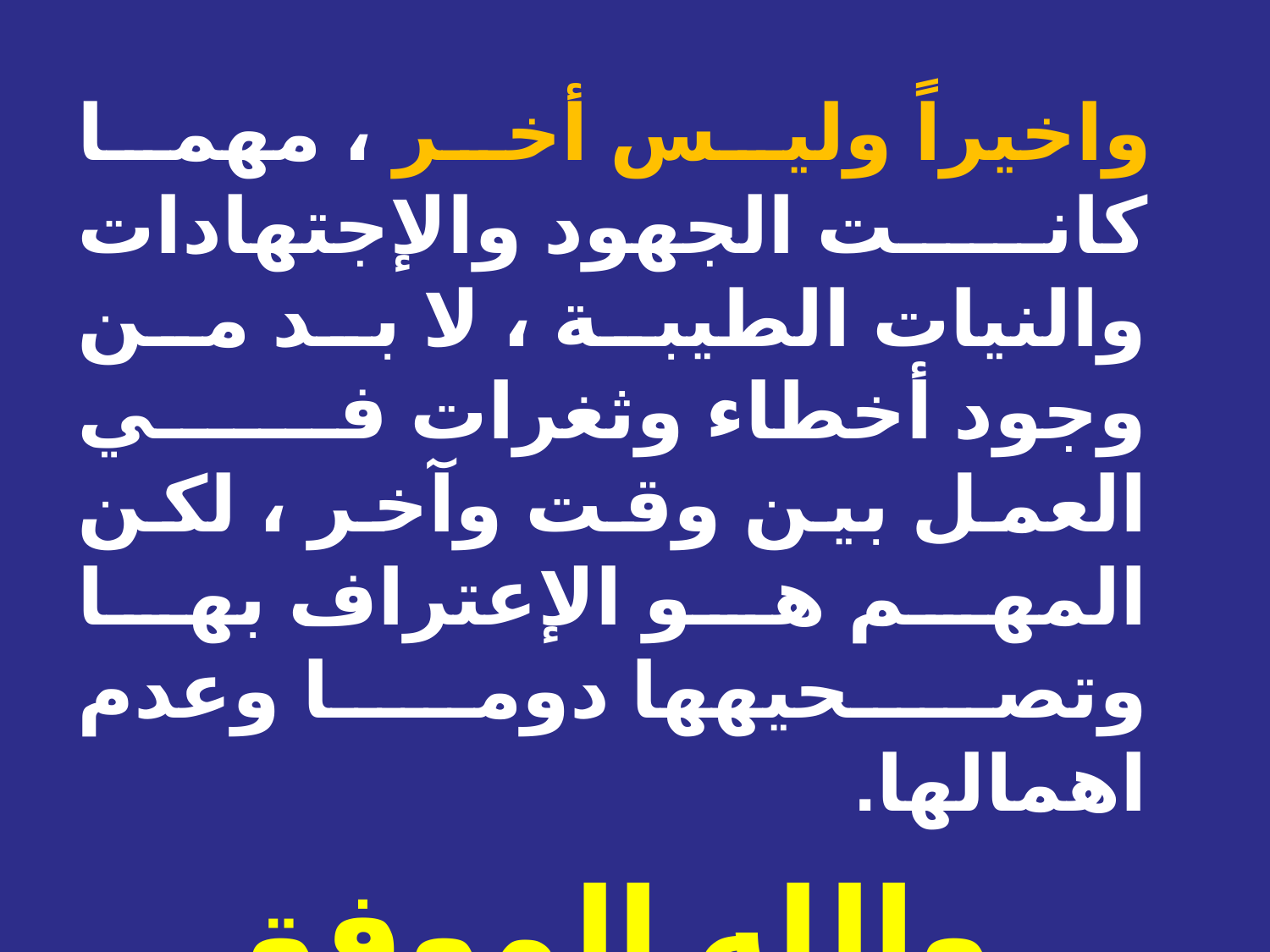

واخيراً وليس أخر ، مهما كانت الجهود والإجتهادات والنيات الطيبة ، لا بد من وجود أخطاء وثغرات في العمل بين وقت وآخر ، لكن المهم هو الإعتراف بها وتصحيهها دوما وعدم اهمالها.
  والله الموفق